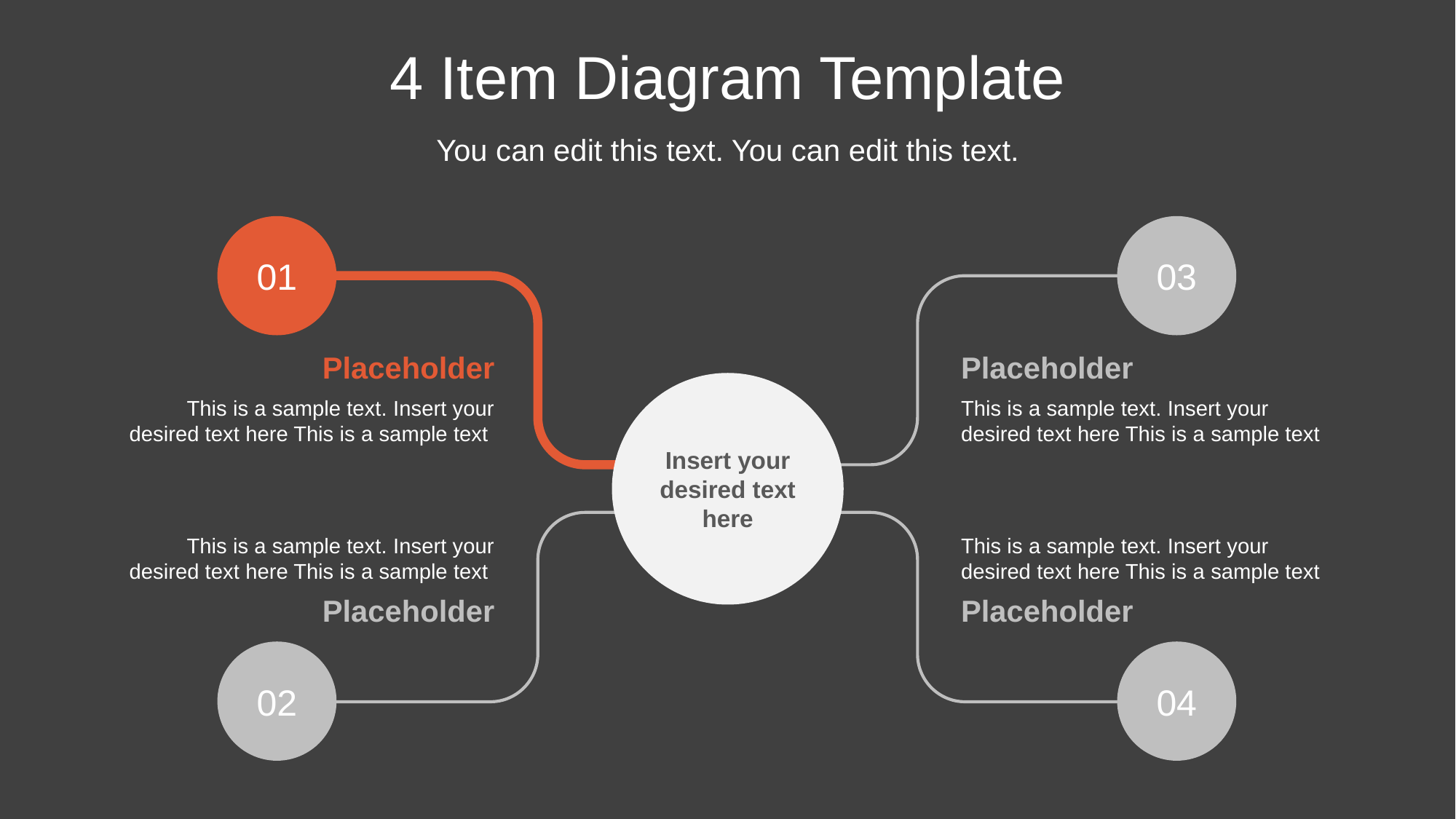

# 4 Item Diagram Template
You can edit this text. You can edit this text.
01
03

Placeholder
Placeholder
Insert your desired text here
This is a sample text. Insert your desired text here This is a sample text
This is a sample text. Insert your desired text here This is a sample text

This is a sample text. Insert your desired text here This is a sample text
This is a sample text. Insert your desired text here This is a sample text
Placeholder
Placeholder
02
04